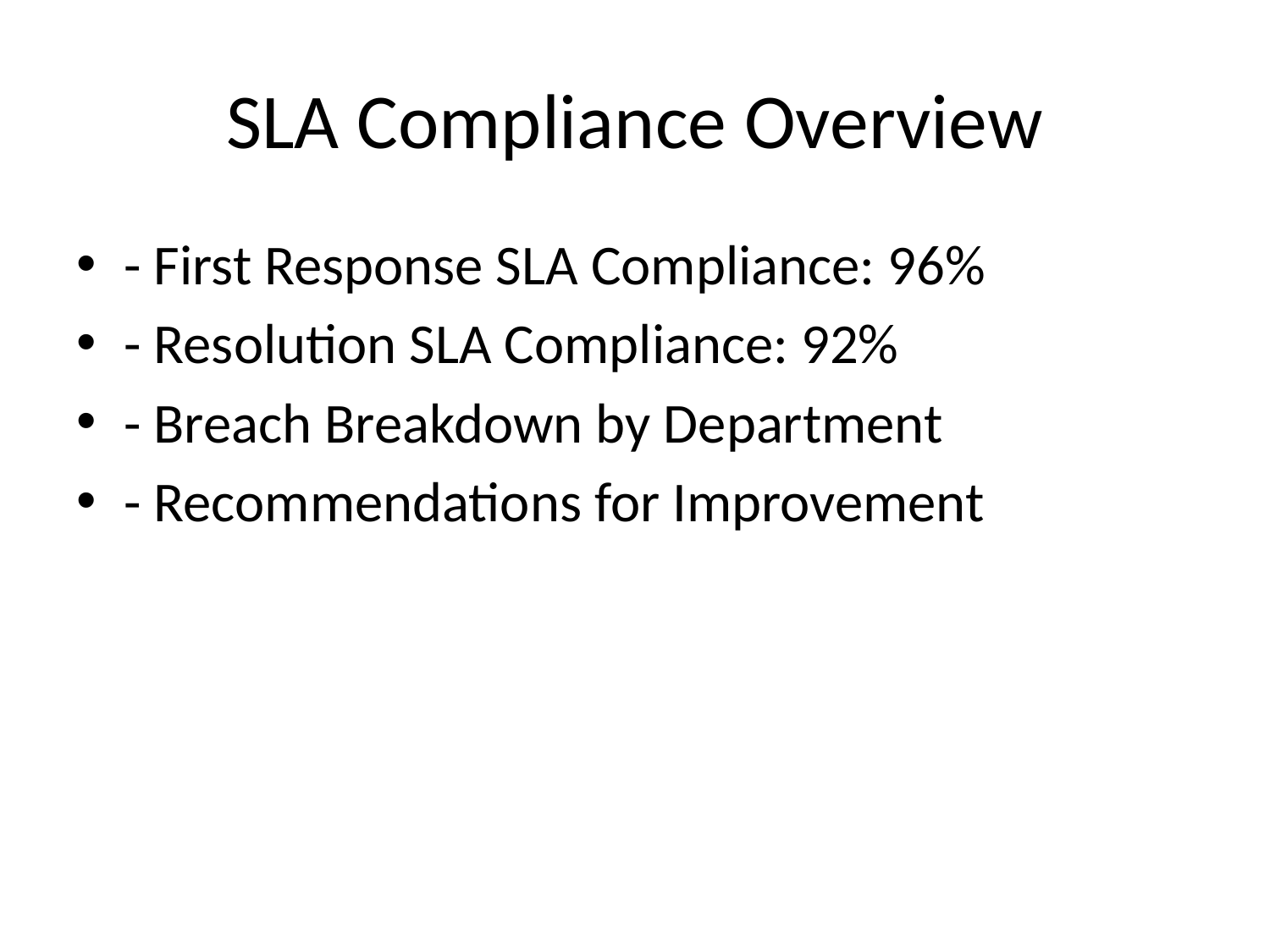

# SLA Compliance Overview
- First Response SLA Compliance: 96%
- Resolution SLA Compliance: 92%
- Breach Breakdown by Department
- Recommendations for Improvement